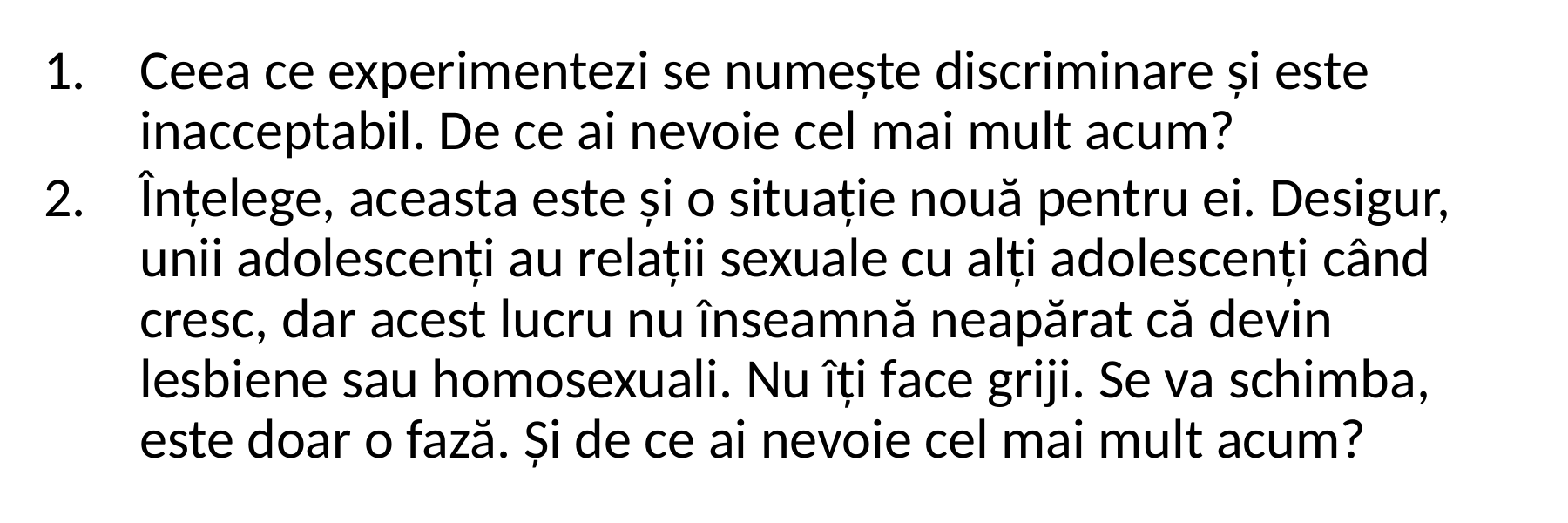

Ceea ce experimentezi se numește discriminare și este inacceptabil. De ce ai nevoie cel mai mult acum?
Înțelege, aceasta este și o situație nouă pentru ei. Desigur, unii adolescenți au relații sexuale cu alți adolescenți când cresc, dar acest lucru nu înseamnă neapărat că devin lesbiene sau homosexuali. Nu îți face griji. Se va schimba, este doar o fază. Și de ce ai nevoie cel mai mult acum?